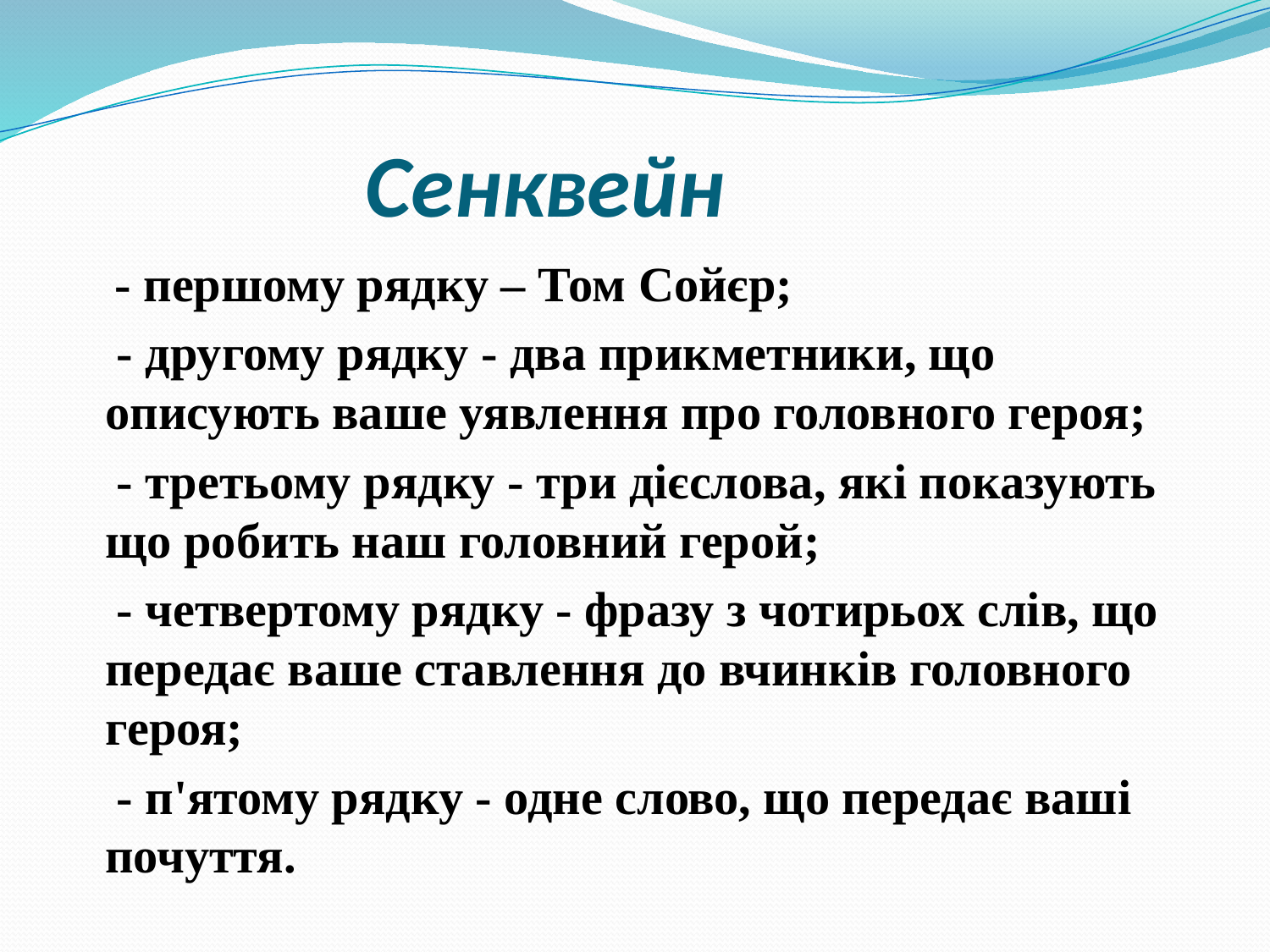

# Сенквейн
    - першому рядку – Том Сойєр;
    - другому рядку - два прикметники, що описують ваше уявлення про головного героя;
    - третьому рядку - три дієслова, які показують що робить наш головний герой;
    - четвертому рядку - фразу з чотирьох слів, що передає ваше ставлення до вчинків головного героя;
    - п'ятому рядку - одне слово, що передає ваші почуття.